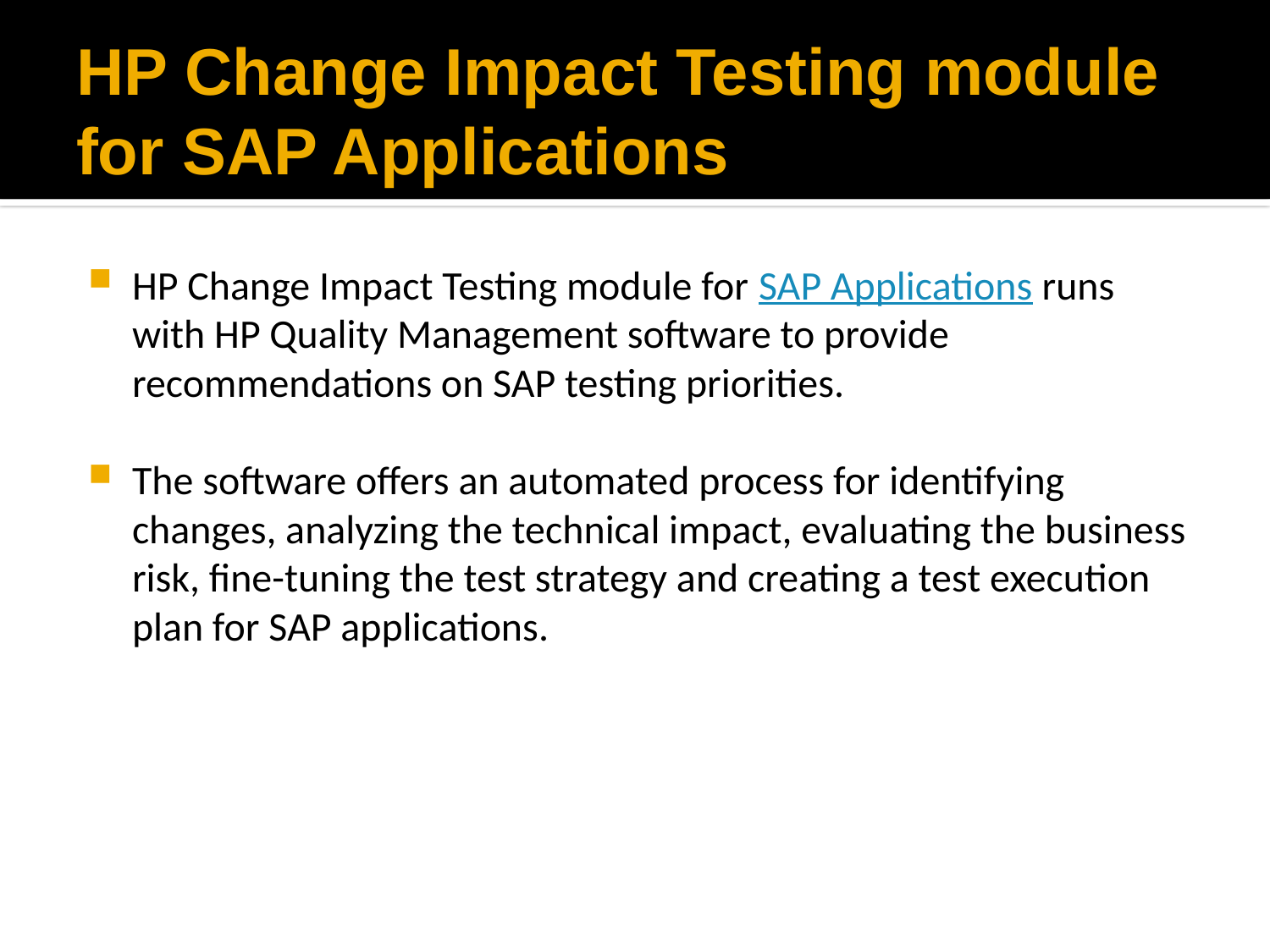

# HP Change Impact Testing module for SAP Applications
HP Change Impact Testing module for SAP Applications runs with HP Quality Management software to provide recommendations on SAP testing priorities.

The software offers an automated process for identifying changes, analyzing the technical impact, evaluating the business risk, fine-tuning the test strategy and creating a test execution plan for SAP applications.